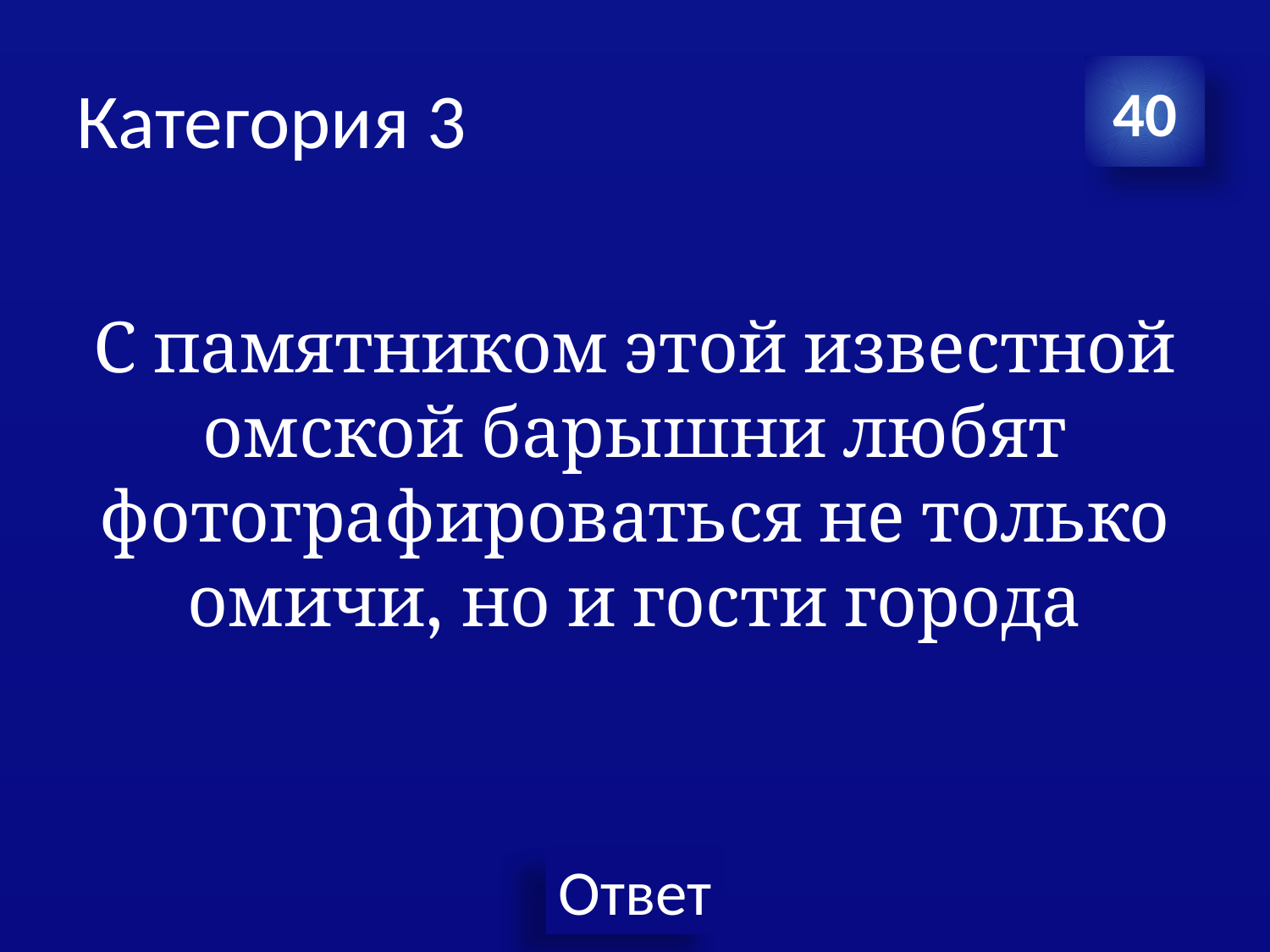

# Категория 3
40
С памятником этой известной омской барышни любят фотографироваться не только омичи, но и гости города